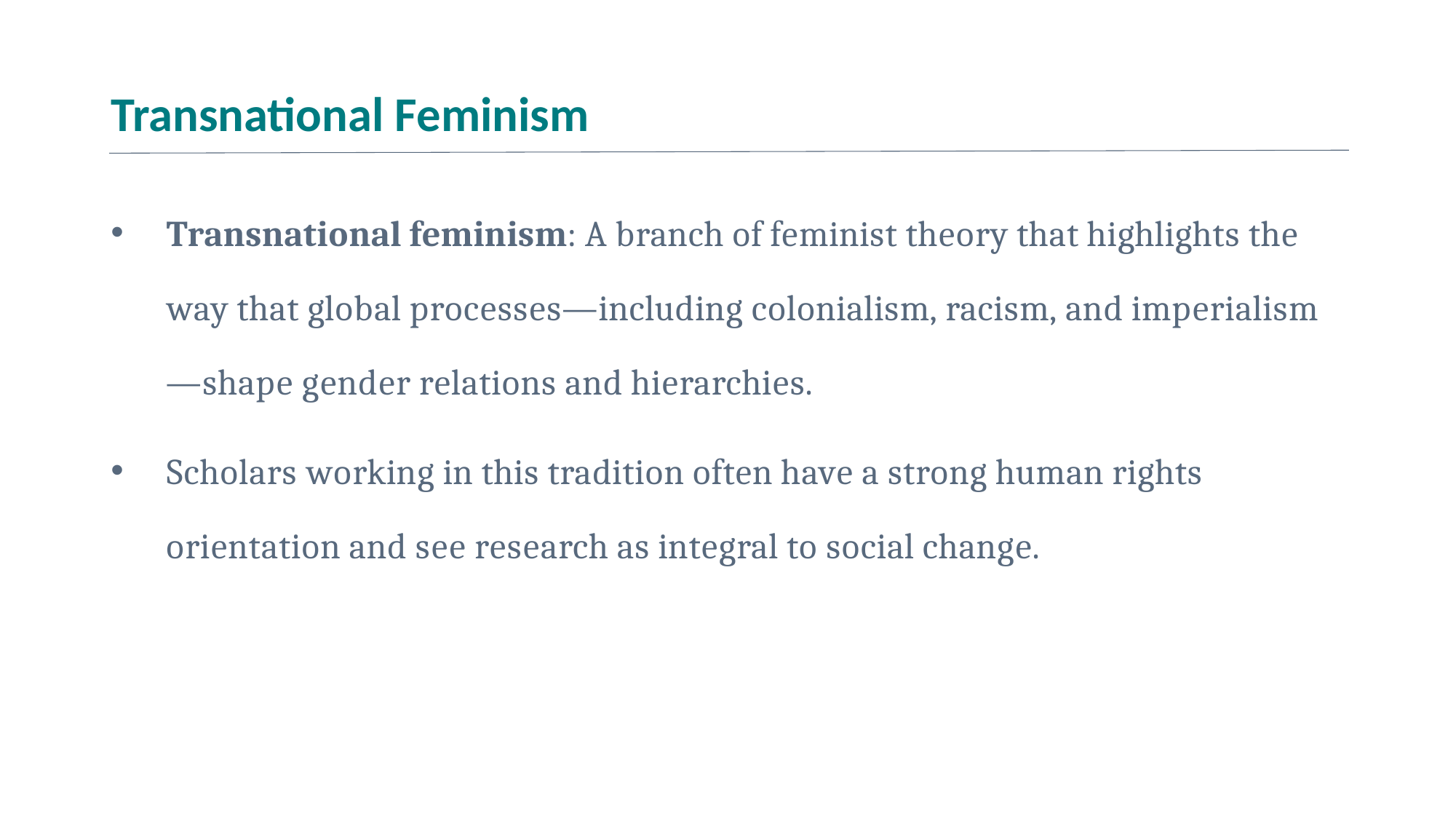

# Transnational Feminism
Transnational feminism: A branch of feminist theory that highlights the way that global processes—including colonialism, racism, and imperialism—shape gender relations and hierarchies.
Scholars working in this tradition often have a strong human rights orientation and see research as integral to social change.